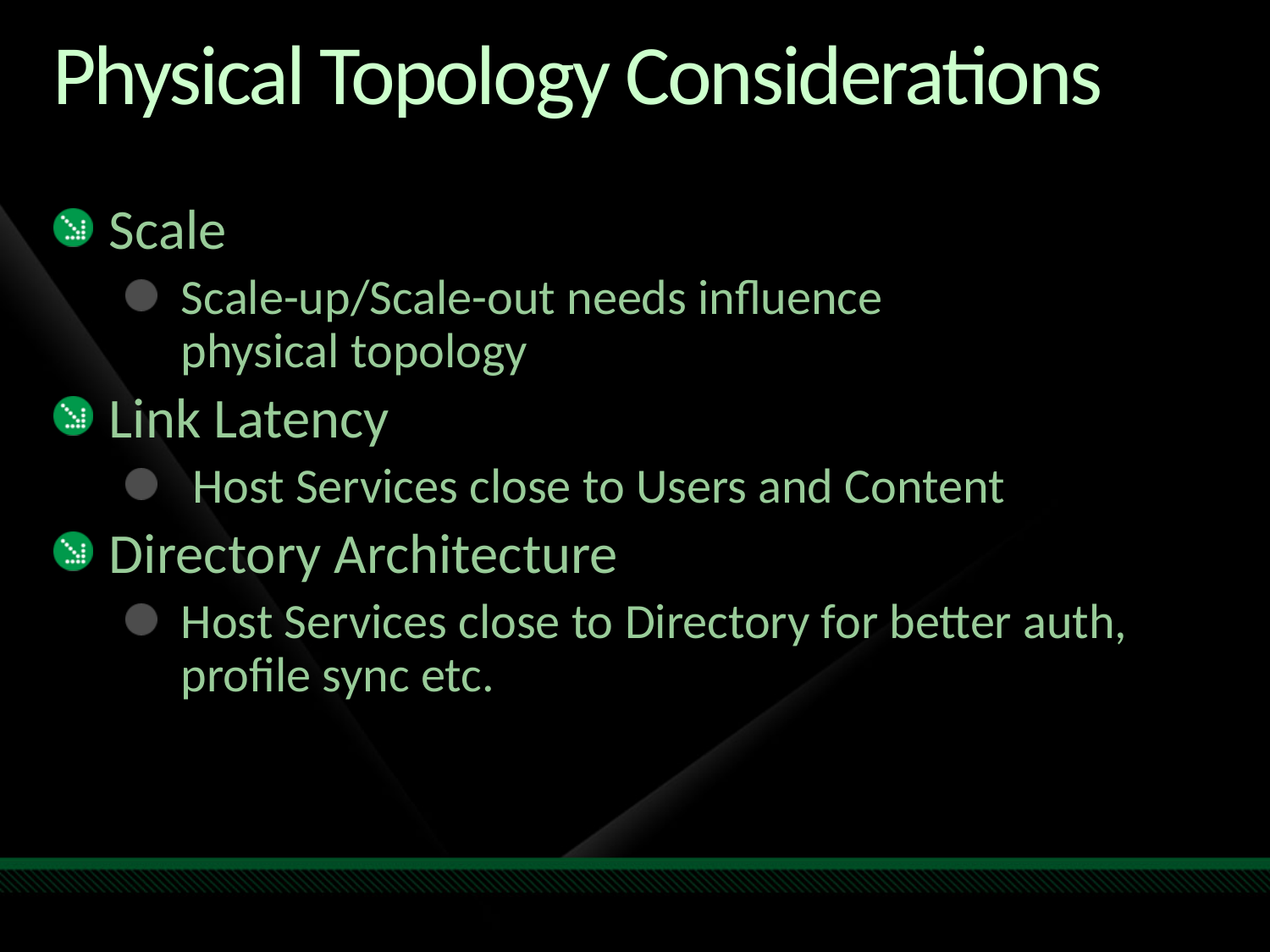

# Physical Topology Considerations
Scale
Scale-up/Scale-out needs influence
physical topology
Link Latency
 Host Services close to Users and Content
Directory Architecture
Host Services close to Directory for better auth, profile sync etc.